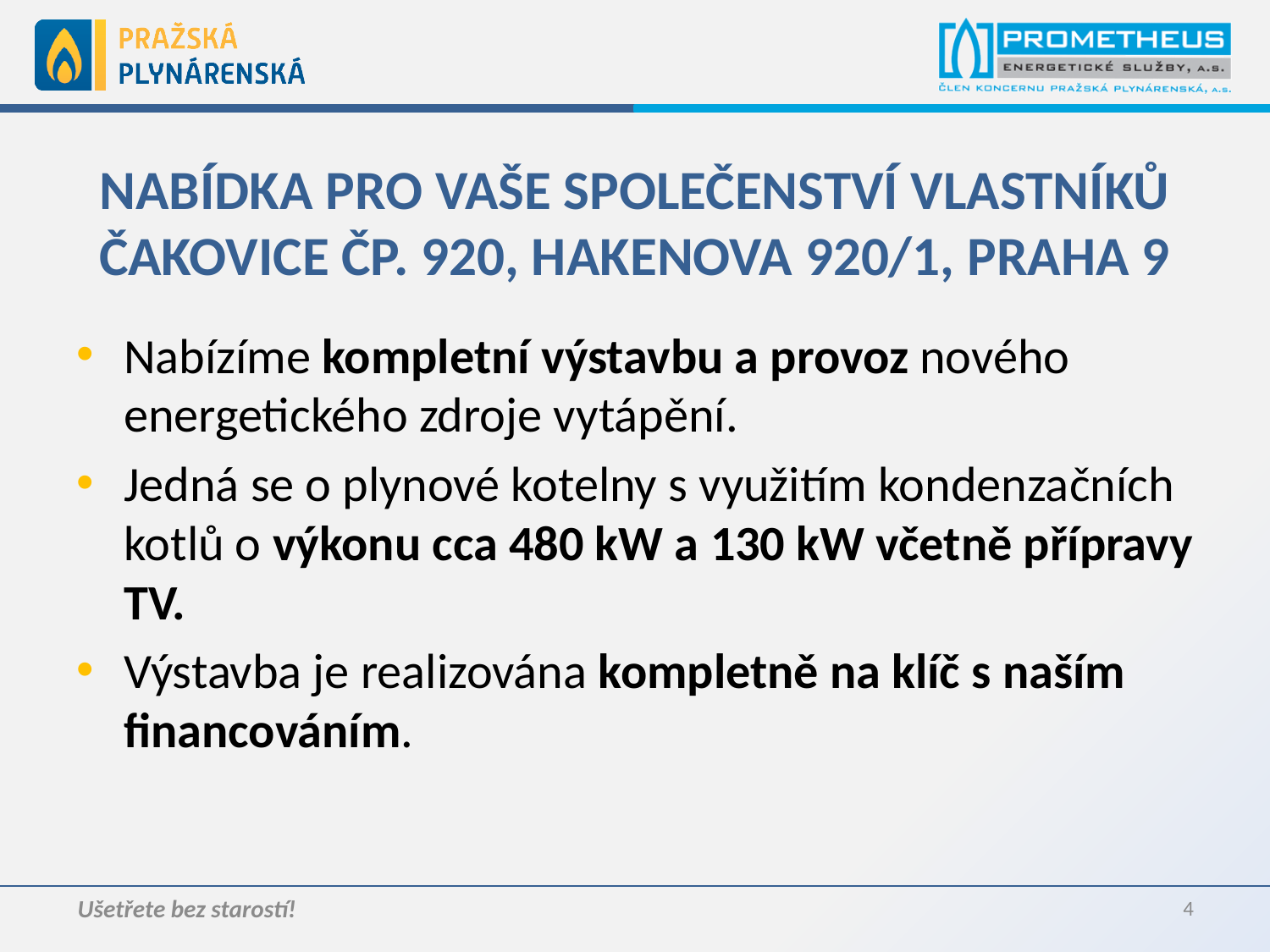

# Nabídka pro Vaše společenství vlastníků Čakovice čp. 920, Hakenova 920/1, Praha 9
Nabízíme kompletní výstavbu a provoz nového energetického zdroje vytápění.
Jedná se o plynové kotelny s využitím kondenzačních kotlů o výkonu cca 480 kW a 130 kW včetně přípravy TV.
Výstavba je realizována kompletně na klíč s naším financováním.

Ušetřete bez starostí!
4